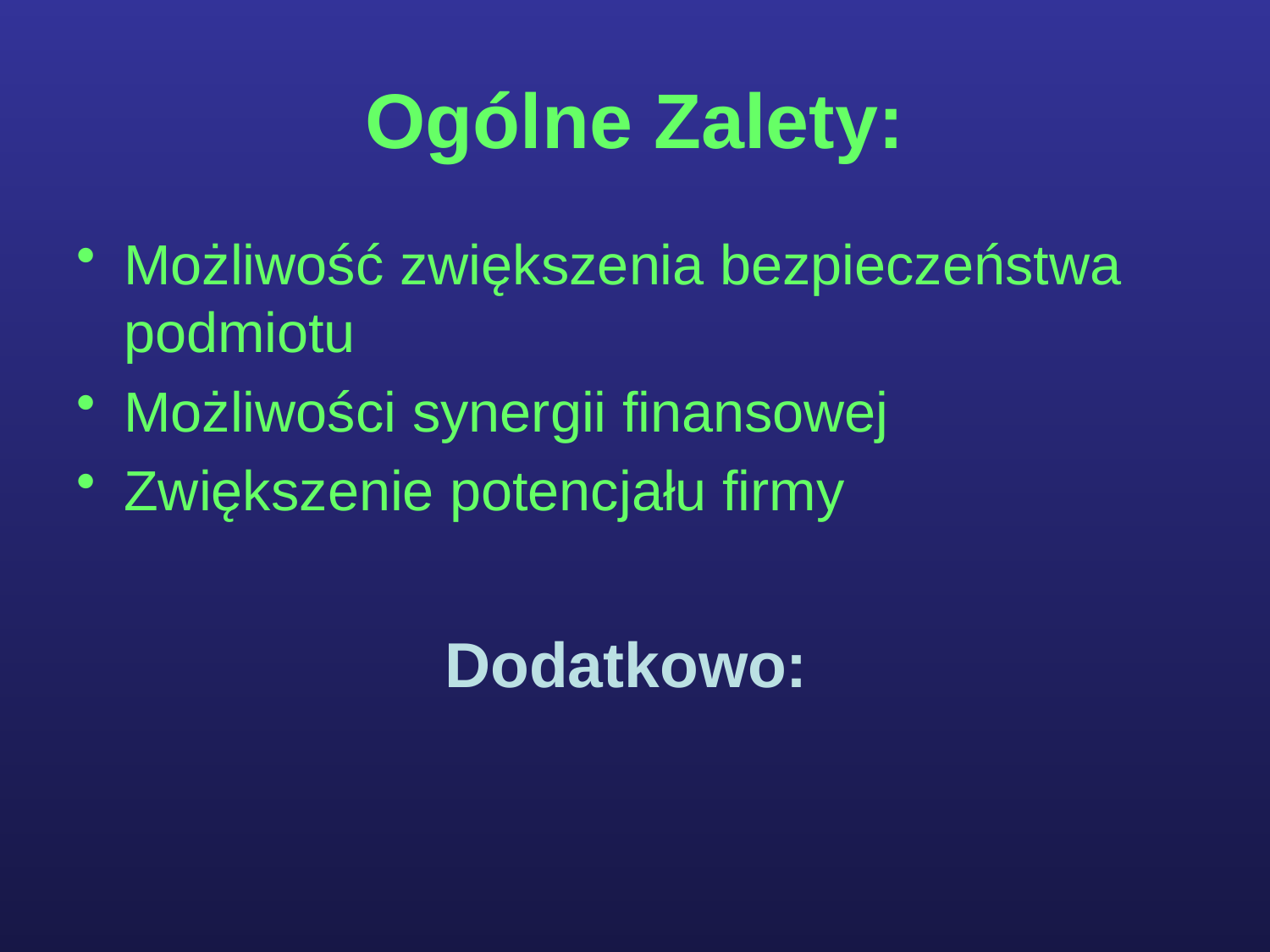

# Ogólne Zalety:
Możliwość zwiększenia bezpieczeństwa podmiotu
Możliwości synergii finansowej
Zwiększenie potencjału firmy
Dodatkowo: